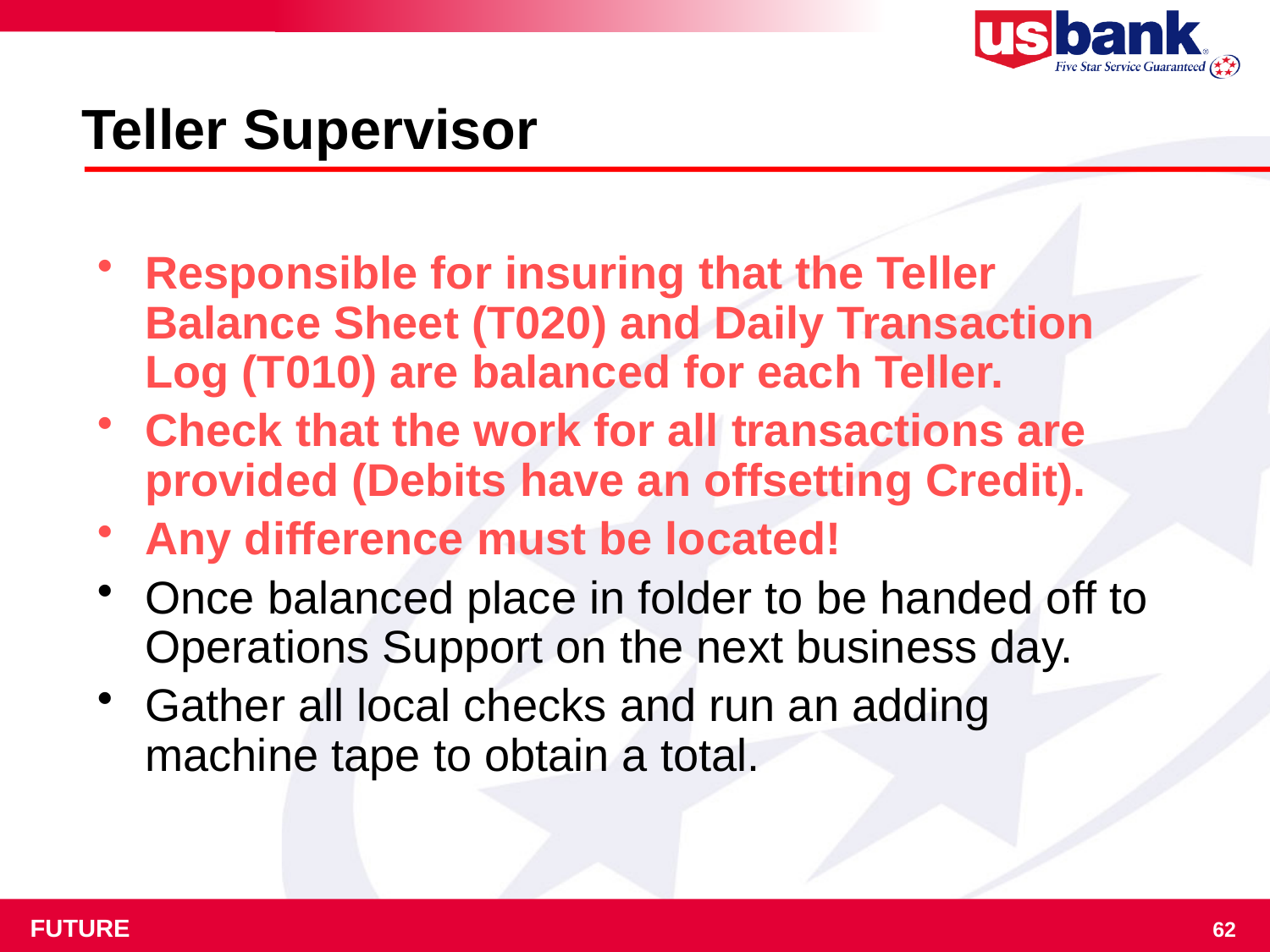

# Teller Supervisor
Responsible for insuring that the Teller Balance Sheet (T020) and Daily Transaction Log (T010) are balanced for each Teller.
Check that the work for all transactions are provided (Debits have an offsetting Credit).
Any difference must be located!
Once balanced place in folder to be handed off to Operations Support on the next business day.
Gather all local checks and run an adding machine tape to obtain a total.